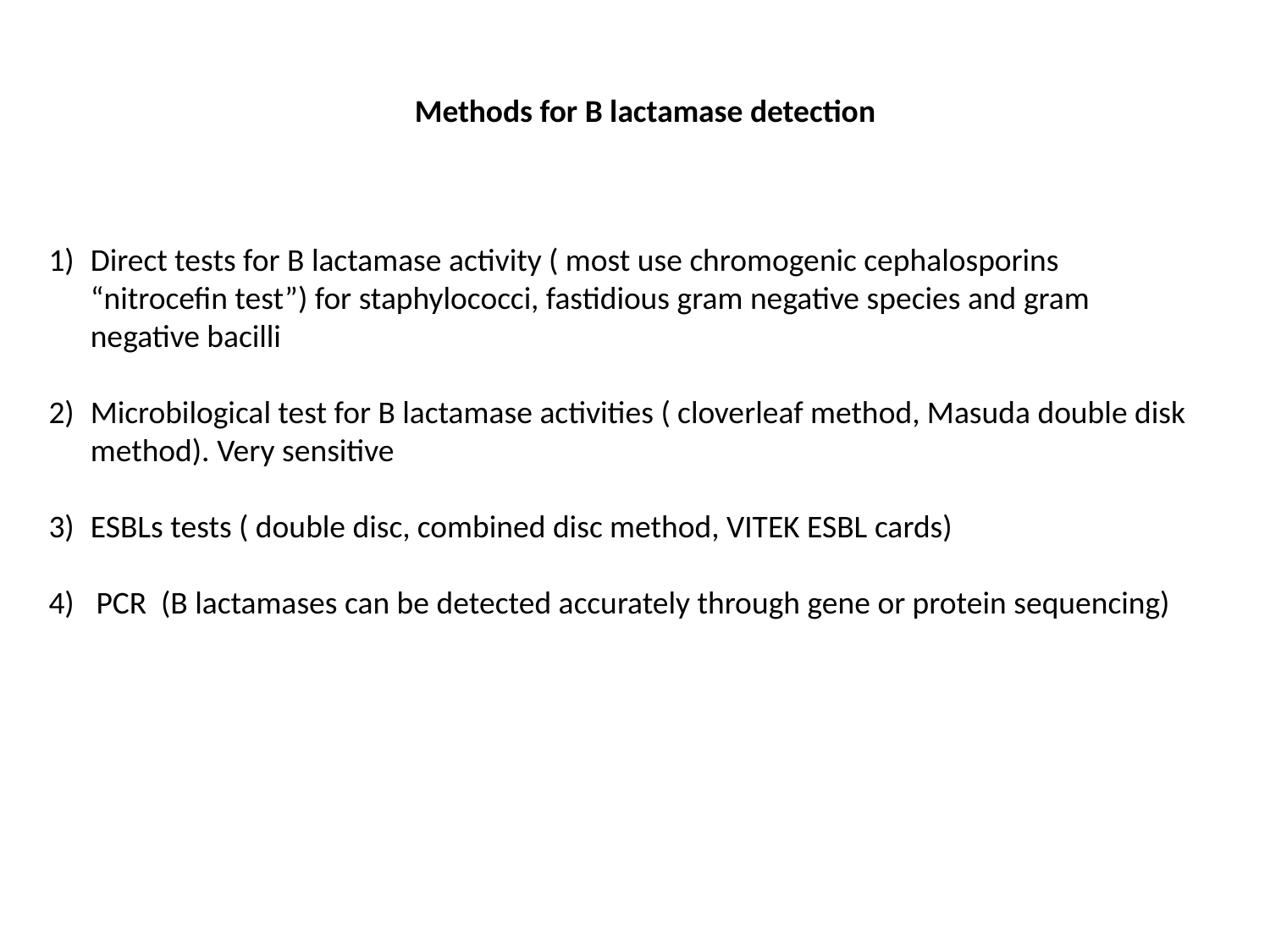

Methods for B lactamase detection
Direct tests for B lactamase activity ( most use chromogenic cephalosporins “nitrocefin test”) for staphylococci, fastidious gram negative species and gram negative bacilli

Microbilogical test for B lactamase activities ( cloverleaf method, Masuda double disk method). Very sensitive

ESBLs tests ( double disc, combined disc method, VITEK ESBL cards)

PCR  (B lactamases can be detected accurately through gene or protein sequencing)